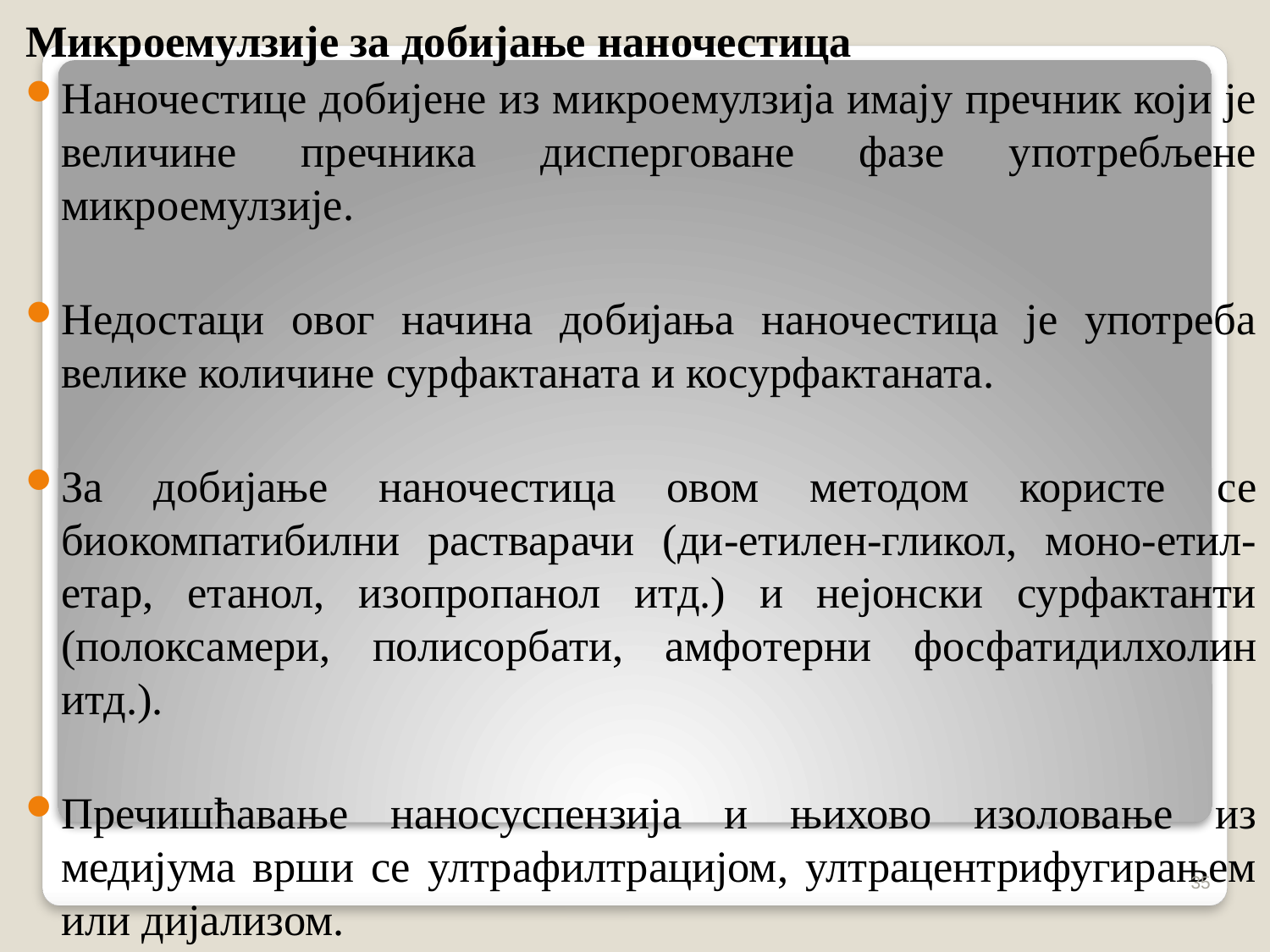

Микроемулзије за добијање наночестица
Наночестице добијене из микроемулзија имају пречник који је величине пречника дисперговане фазе употребљене микроемулзије.

Недостаци овог начина добијања наночестица је употреба велике количине сурфактаната и косурфактаната.

За добијање наночестица овом методом користе се биокомпатибилни растварачи (ди-етилен-гликол, моно-етил-етар, етанол, изопропанол итд.) и нејонски сурфактанти (полоксамери, полисорбати, амфотерни фосфатидилхолин итд.).

Пречишћавање наносуспензија и њихово изоловање из медијума врши се ултрафилтрацијом, ултрацентрифугирањем или дијализом.
35